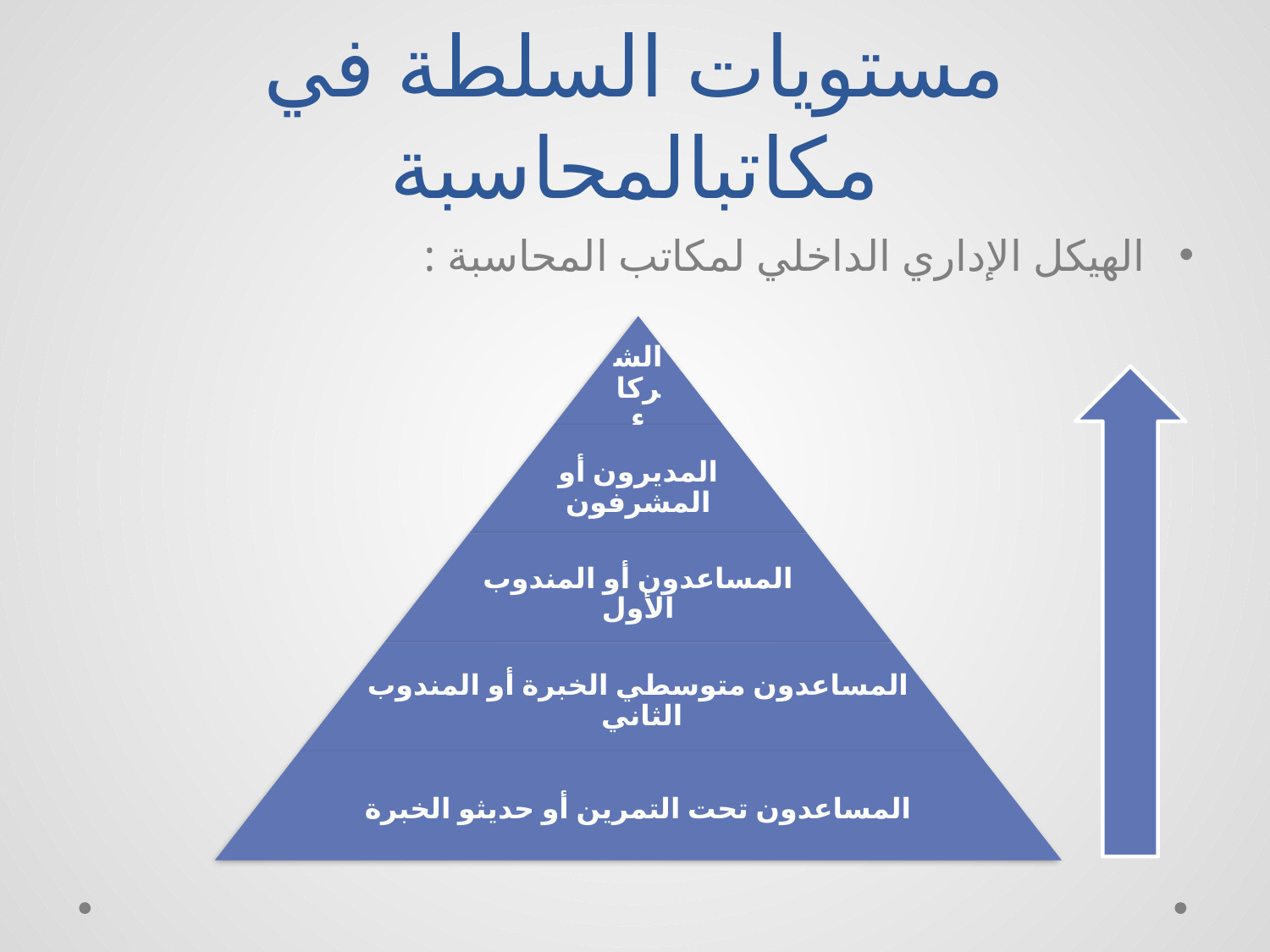

# مستويات السلطة في مكاتبالمحاسبة
الهيكل الإداري الداخلي لمكاتب المحاسبة :
الشركاء
المديرون أو المشرفون
المساعدون أو المندوب الأول
المساعدون متوسطي الخبرة أو المندوب الثاني
المساعدون تحت التمرين أو حديثو الخبرة